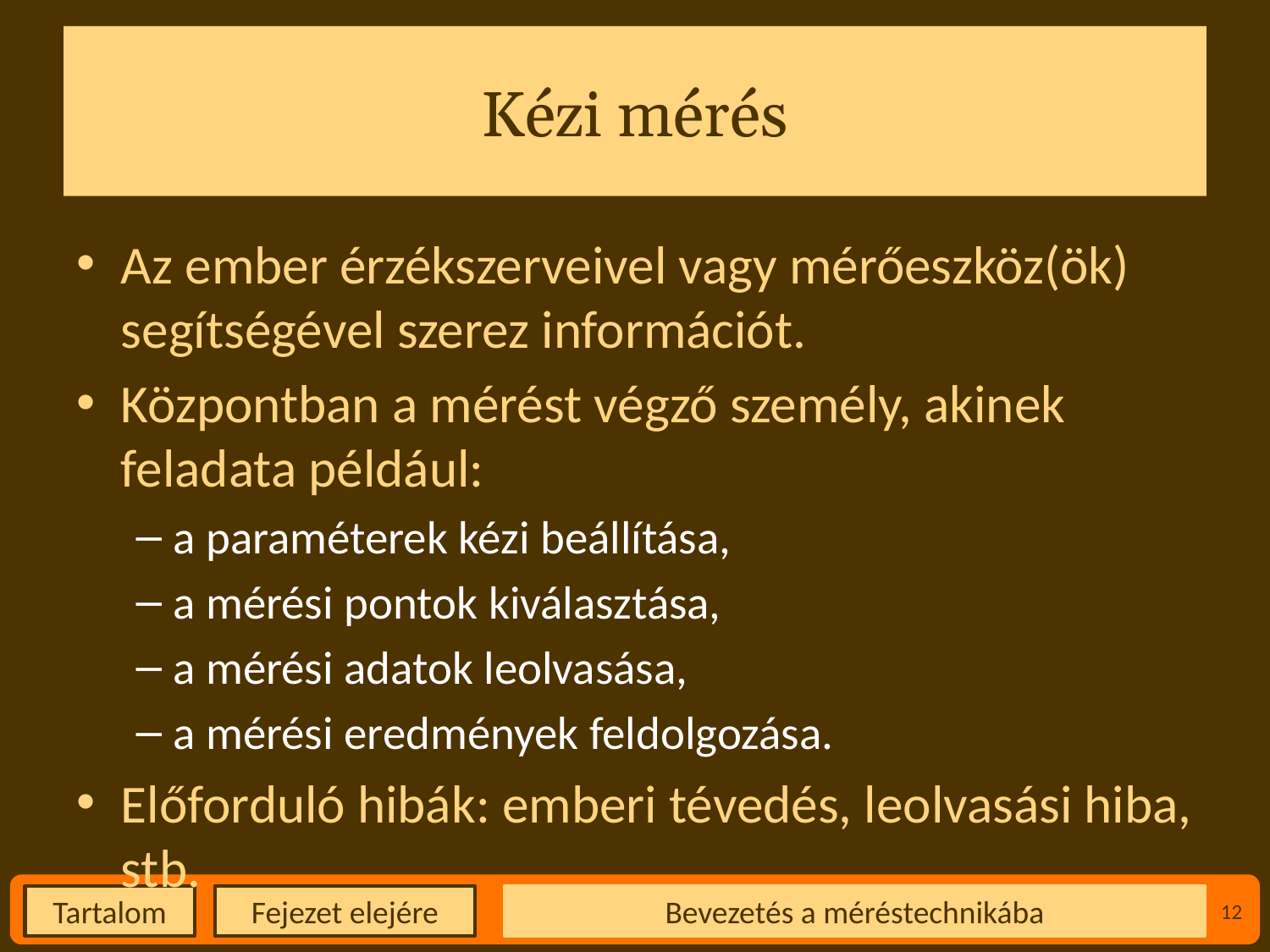

# Kézi mérés
Az ember érzékszerveivel vagy mérőeszköz(ök) segítségével szerez információt.
Központban a mérést végző személy, akinek feladata például:
a paraméterek kézi beállítása,
a mérési pontok kiválasztása,
a mérési adatok leolvasása,
a mérési eredmények feldolgozása.
Előforduló hibák: emberi tévedés, leolvasási hiba, stb.
Bevezetés a méréstechnikába
12
Fejezet elejére